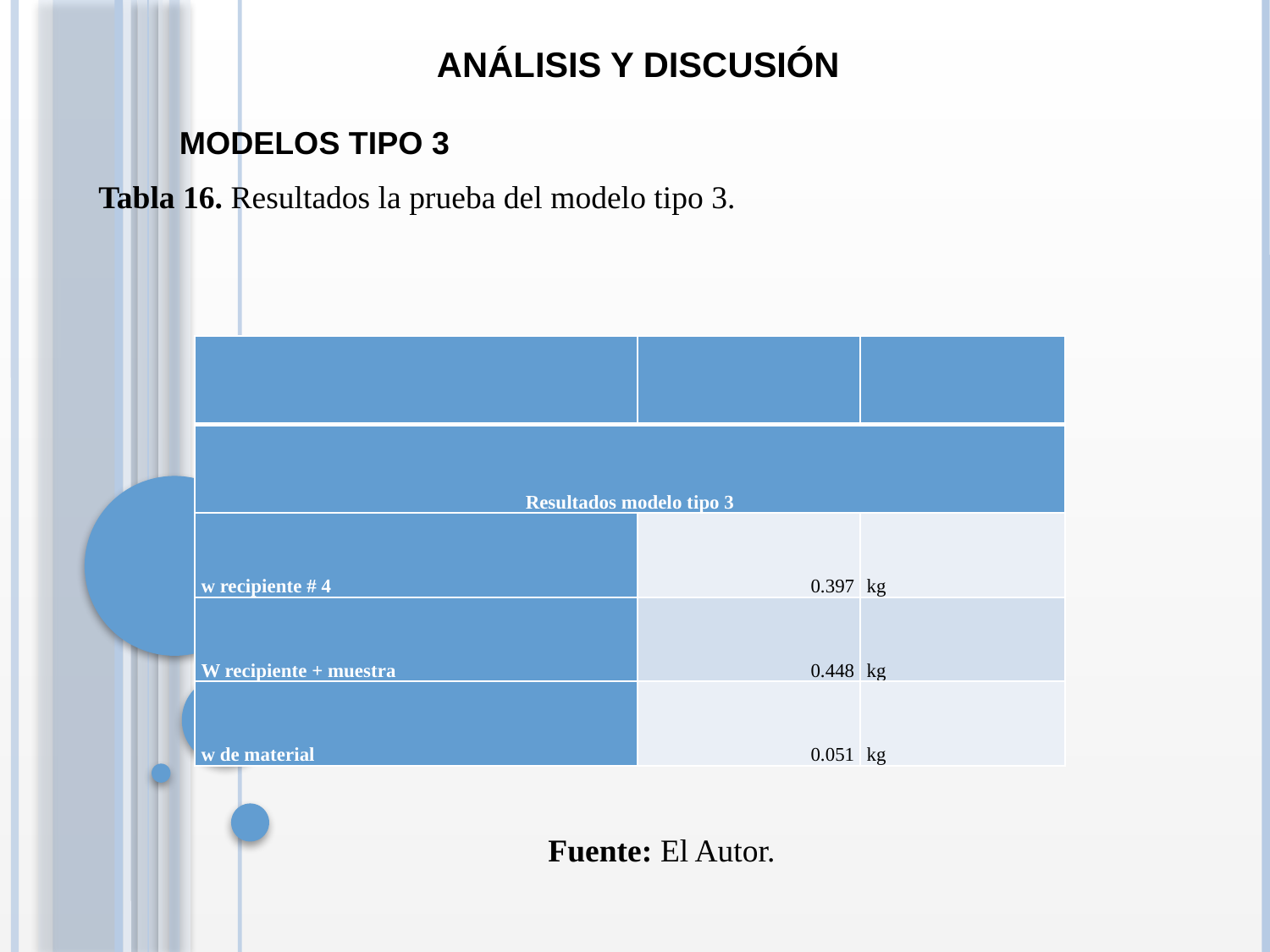

ANÁLISIS Y DISCUSIÓN

 MODELOS TIPO 3
Tabla 16. Resultados la prueba del modelo tipo 3.
|  |  |  |
| --- | --- | --- |
| Resultados modelo tipo 3 |  |  |
| w recipiente # 4 | 0.397 | kg |
| W recipiente + muestra | 0.448 | kg |
| w de material | 0.051 | kg |
Fuente: El Autor.